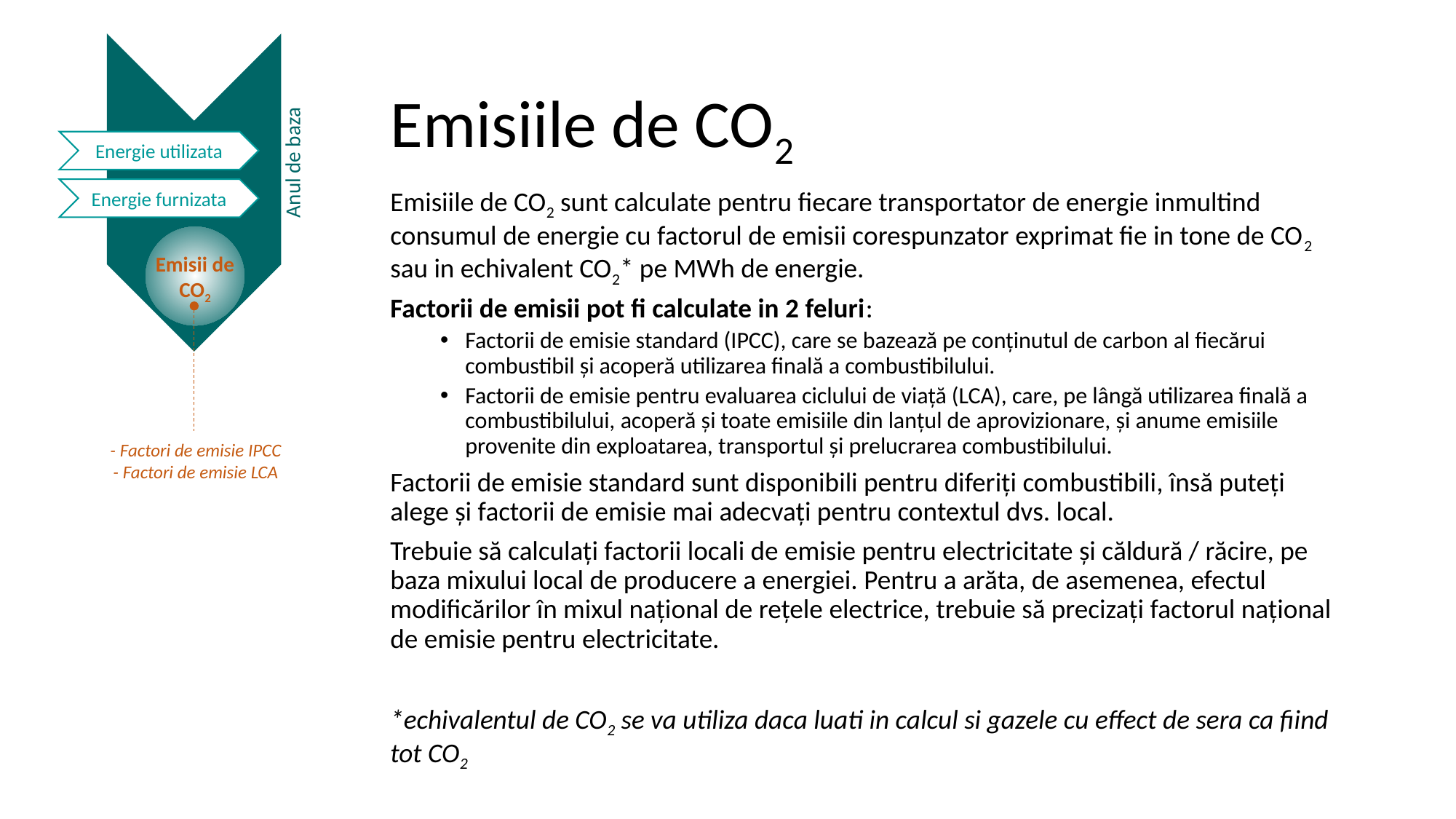

# Emisiile de CO2

Energie utilizata
Anul de baza
Energie furnizata
Emisiile de CO2 sunt calculate pentru fiecare transportator de energie inmultind consumul de energie cu factorul de emisii corespunzator exprimat fie in tone de CO2 sau in echivalent CO2* pe MWh de energie.
Factorii de emisii pot fi calculate in 2 feluri:
Factorii de emisie standard (IPCC), care se bazează pe conținutul de carbon al fiecărui combustibil și acoperă utilizarea finală a combustibilului.
Factorii de emisie pentru evaluarea ciclului de viață (LCA), care, pe lângă utilizarea finală a combustibilului, acoperă și toate emisiile din lanțul de aprovizionare, și anume emisiile provenite din exploatarea, transportul și prelucrarea combustibilului.
Factorii de emisie standard sunt disponibili pentru diferiți combustibili, însă puteți alege și factorii de emisie mai adecvați pentru contextul dvs. local.
Trebuie să calculați factorii locali de emisie pentru electricitate și căldură / răcire, pe baza mixului local de producere a energiei. Pentru a arăta, de asemenea, efectul modificărilor în mixul național de rețele electrice, trebuie să precizați factorul național de emisie pentru electricitate.

*echivalentul de CO2 se va utiliza daca luati in calcul si gazele cu effect de sera ca fiind tot CO2

Emisii de CO2
- Factori de emisie IPCC
- Factori de emisie LCA